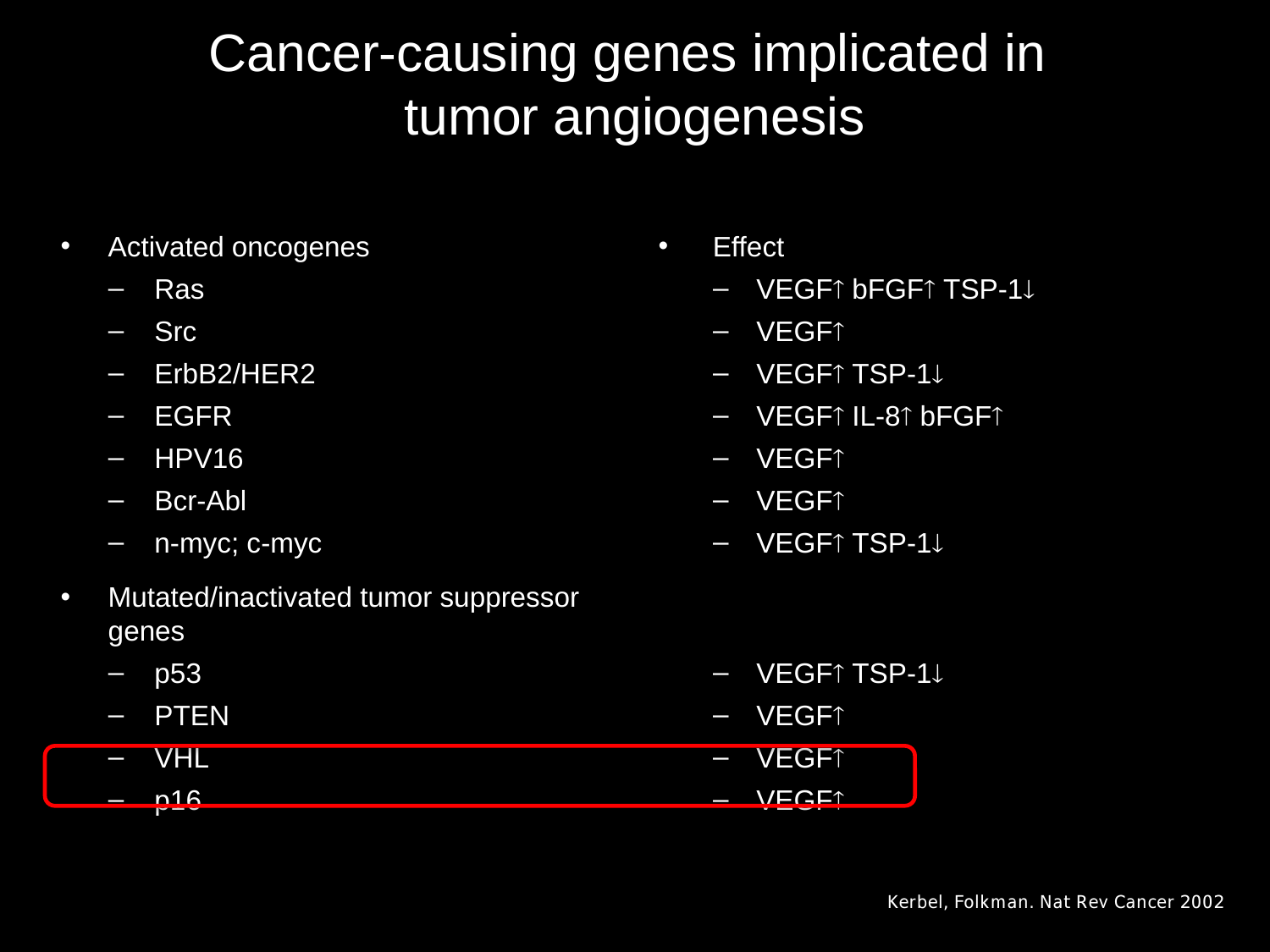

# Cancer-causing genes implicated in tumor angiogenesis
Activated oncogenes
Ras
Src
ErbB2/HER2
EGFR
HPV16
Bcr-Abl
n-myc; c-myc
Mutated/inactivated tumor suppressor genes
p53
PTEN
VHL
p16
Effect
VEGF↑ bFGF↑ TSP-1↓
VEGF↑
VEGF↑ TSP-1↓
VEGF↑ IL-8↑ bFGF↑
VEGF↑
VEGF↑
VEGF↑ TSP-1↓

VEGF↑ TSP-1↓
VEGF↑
VEGF↑
VEGF↑

Kerbel, Folkman. Nat Rev Cancer 2002